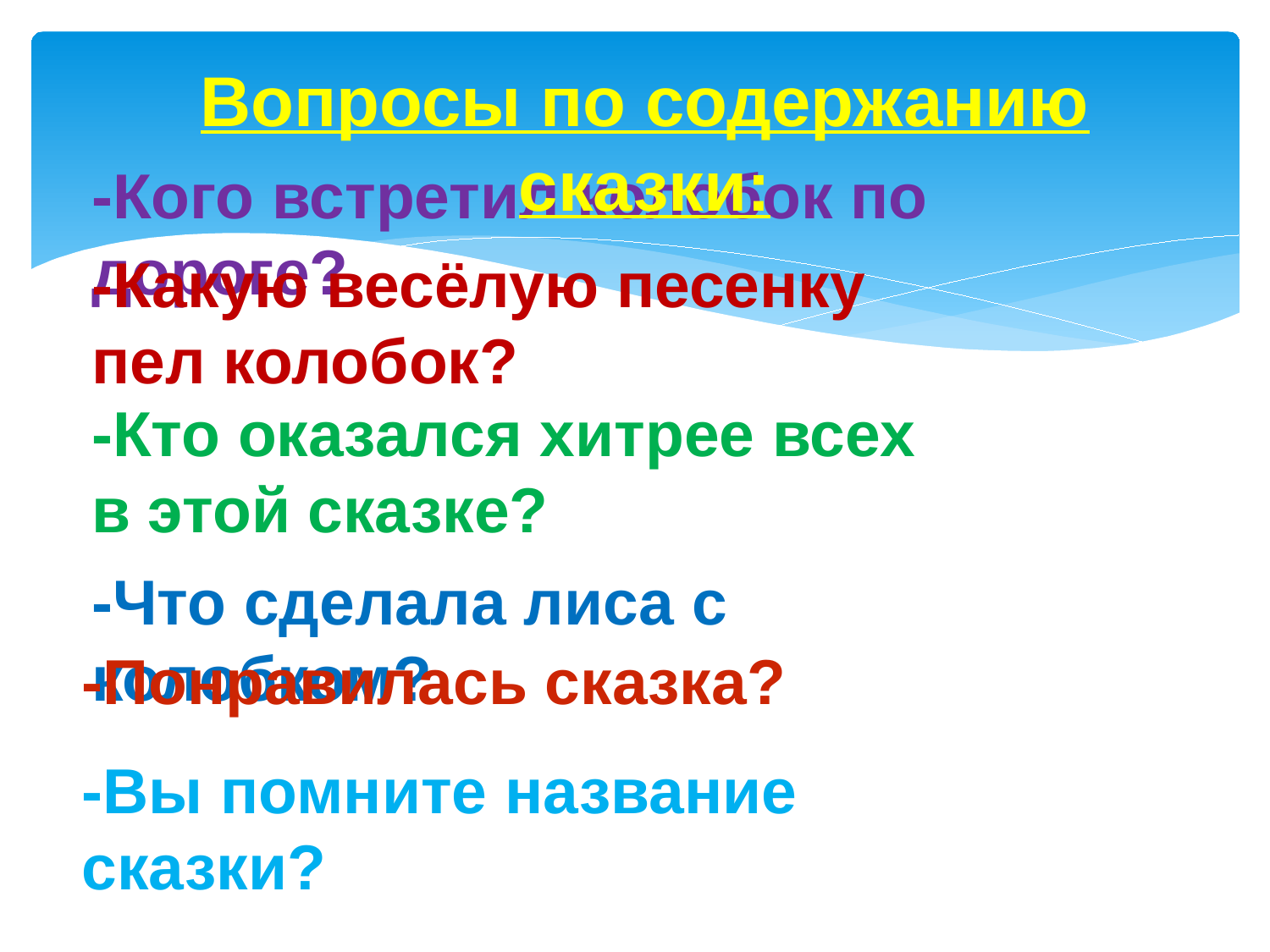

Вопросы по содержанию сказки:
-Кого встретил колобок по дороге?
-Какую весёлую песенку пел колобок?
-Кто оказался хитрее всех в этой сказке?
-Что сделала лиса с колобком?
-Понравилась сказка?
-Вы помните название сказки?